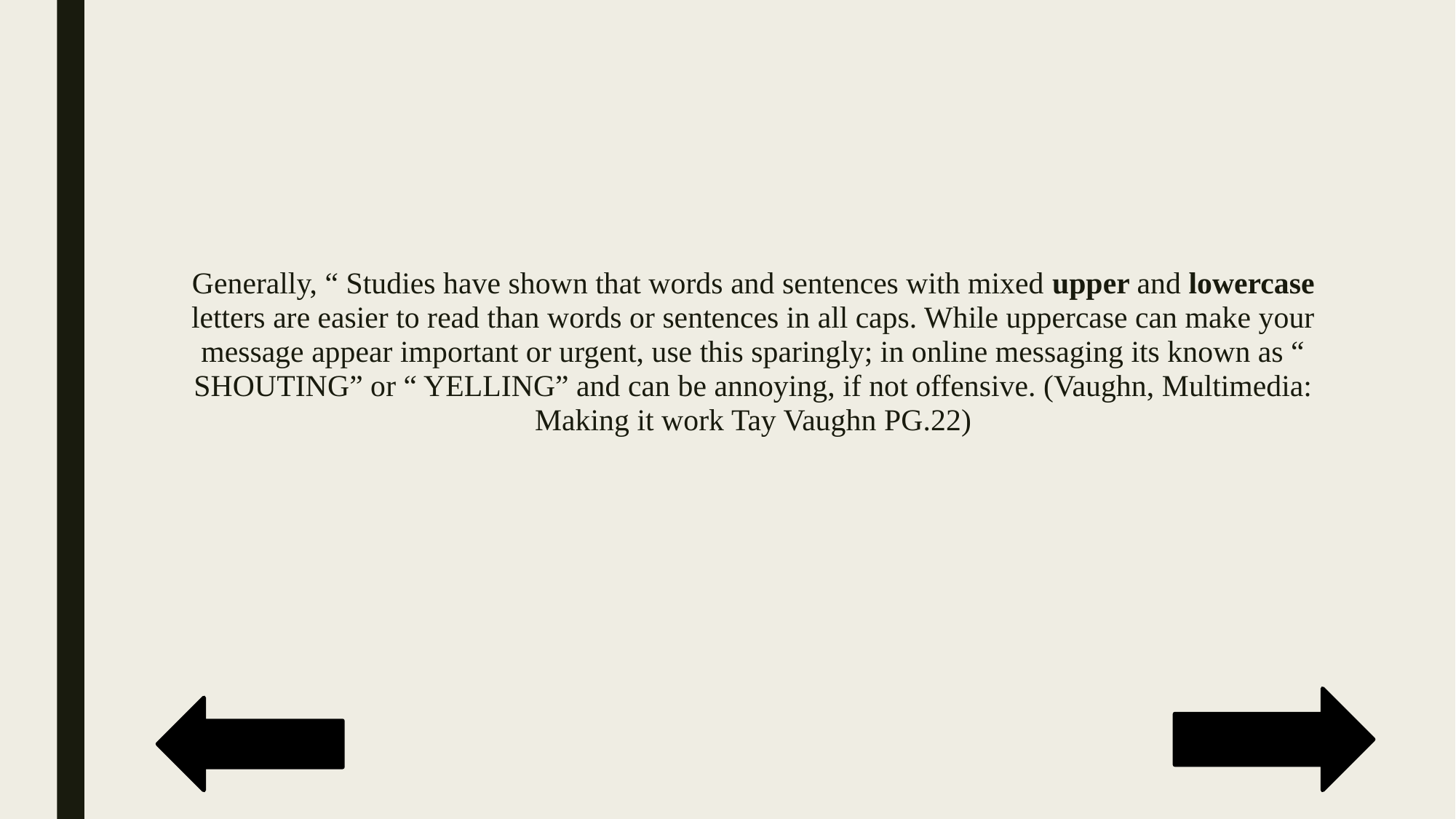

Generally, “ Studies have shown that words and sentences with mixed upper and lowercase letters are easier to read than words or sentences in all caps. While uppercase can make your message appear important or urgent, use this sparingly; in online messaging its known as “ SHOUTING” or “ YELLING” and can be annoying, if not offensive. (Vaughn, Multimedia: Making it work Tay Vaughn PG.22)